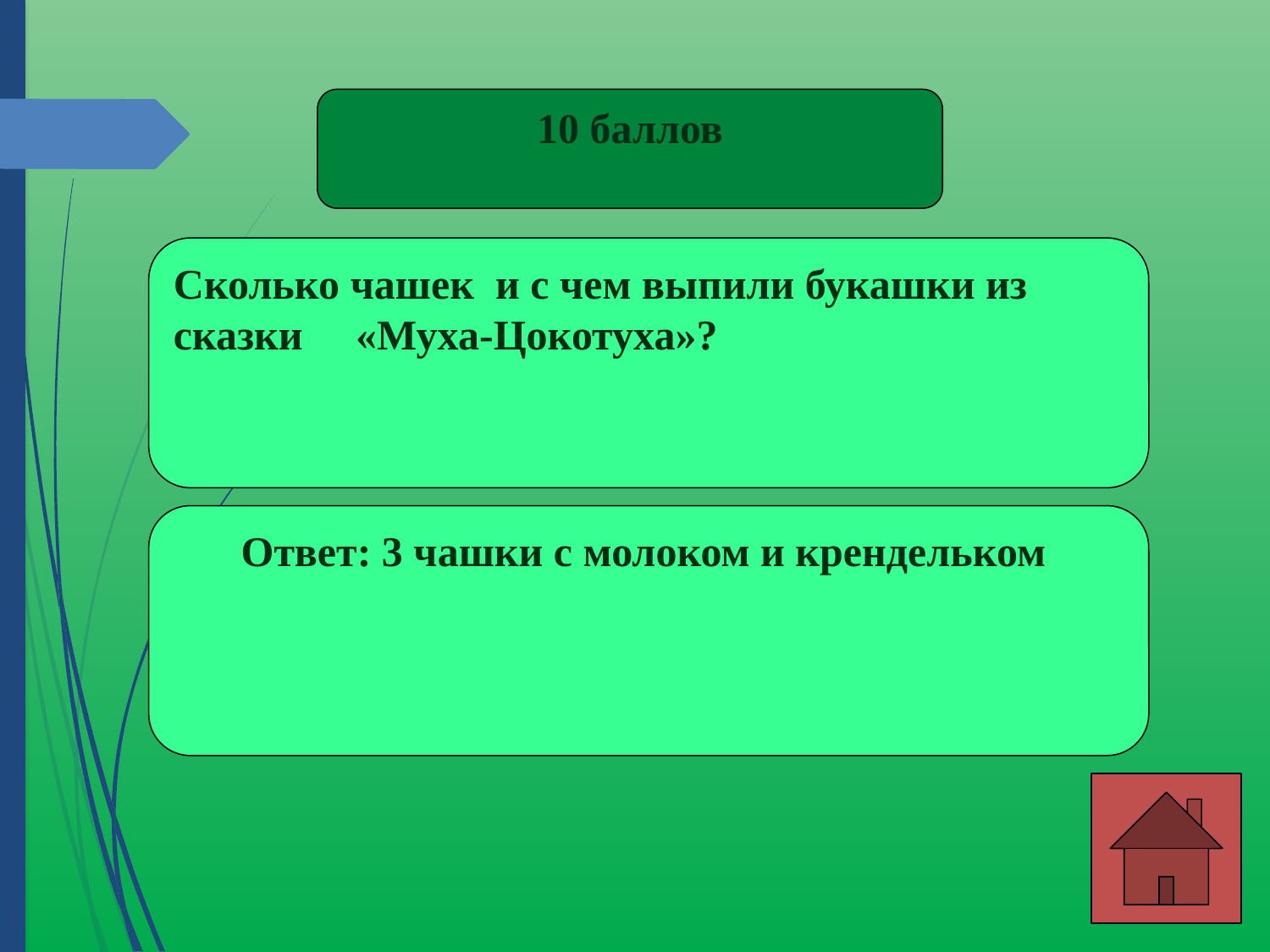

10 баллов
Сколько чашек  и с чем выпили букашки из сказки     «Муха-Цокотуха»?
Ответ: 3 чашки с молоком и крендельком